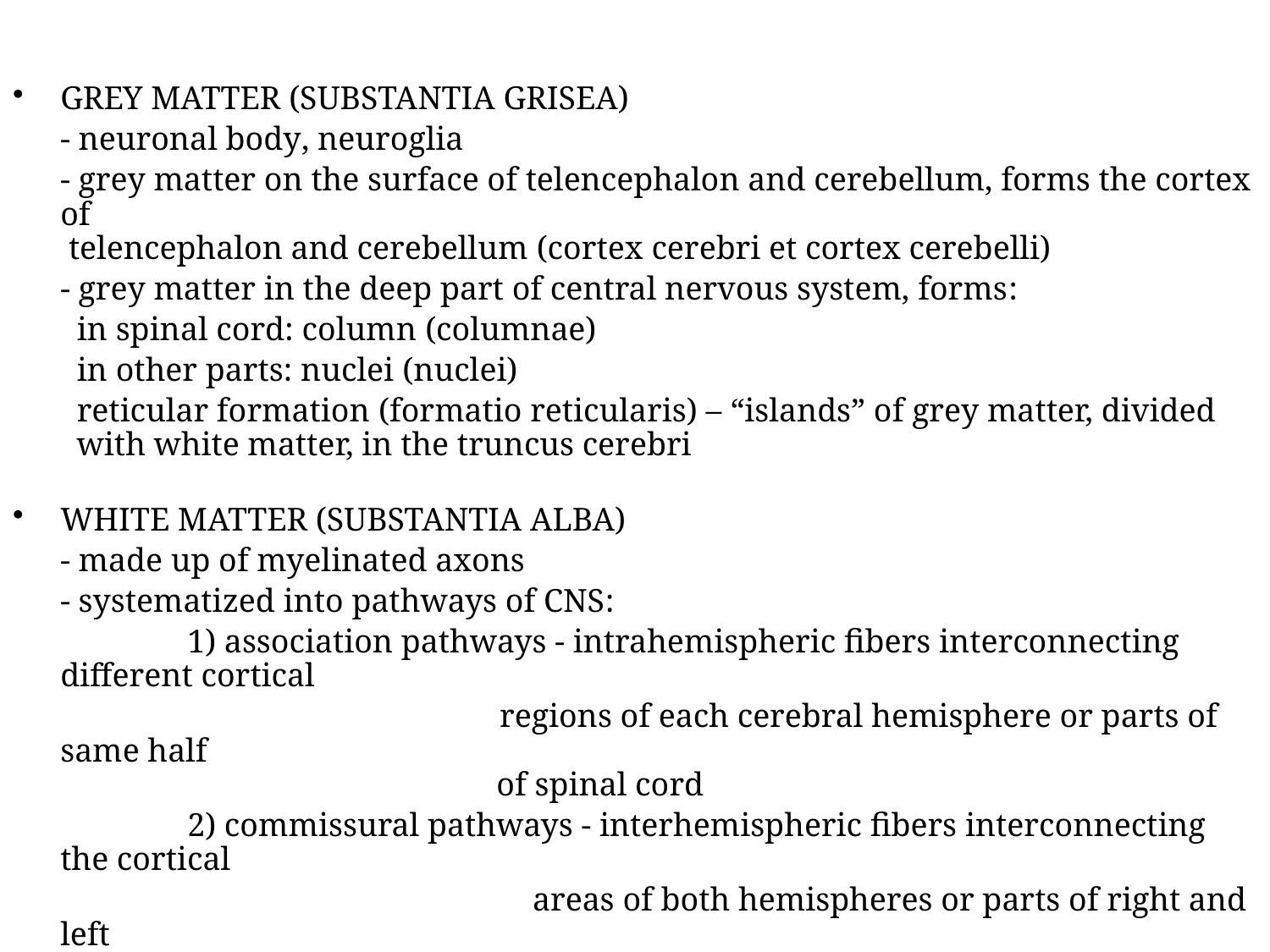

GREY MATTER (SUBSTANTIA GRISEA)
	- neuronal body, neuroglia
	- grey matter on the surface of telencephalon and cerebellum, forms the cortex of
 telencephalon and cerebellum (cortex cerebri et cortex cerebelli)
	- grey matter in the deep part of central nervous system, forms:
	  in spinal cord: column (columnae)
	  in other parts: nuclei (nuclei)
	  reticular formation (formatio reticularis) – “islands” of grey matter, divided
  with white matter, in the truncus cerebri
WHITE MATTER (SUBSTANTIA ALBA)
	- made up of myelinated axons
	- systematized into pathways of CNS:
		1) association pathways - intrahemispheric fibers interconnecting different cortical
                                                           regions of each cerebral hemisphere or parts of same half
                                                     of spinal cord
		2) commissural pathways - interhemispheric fibers interconnecting the cortical
                                                               areas of both hemispheres or parts of right and left
                                                         half of spinal cord
		3) projection pathways – long, afferent, sensitive pathways
			                        - long, efferent, motor pathways